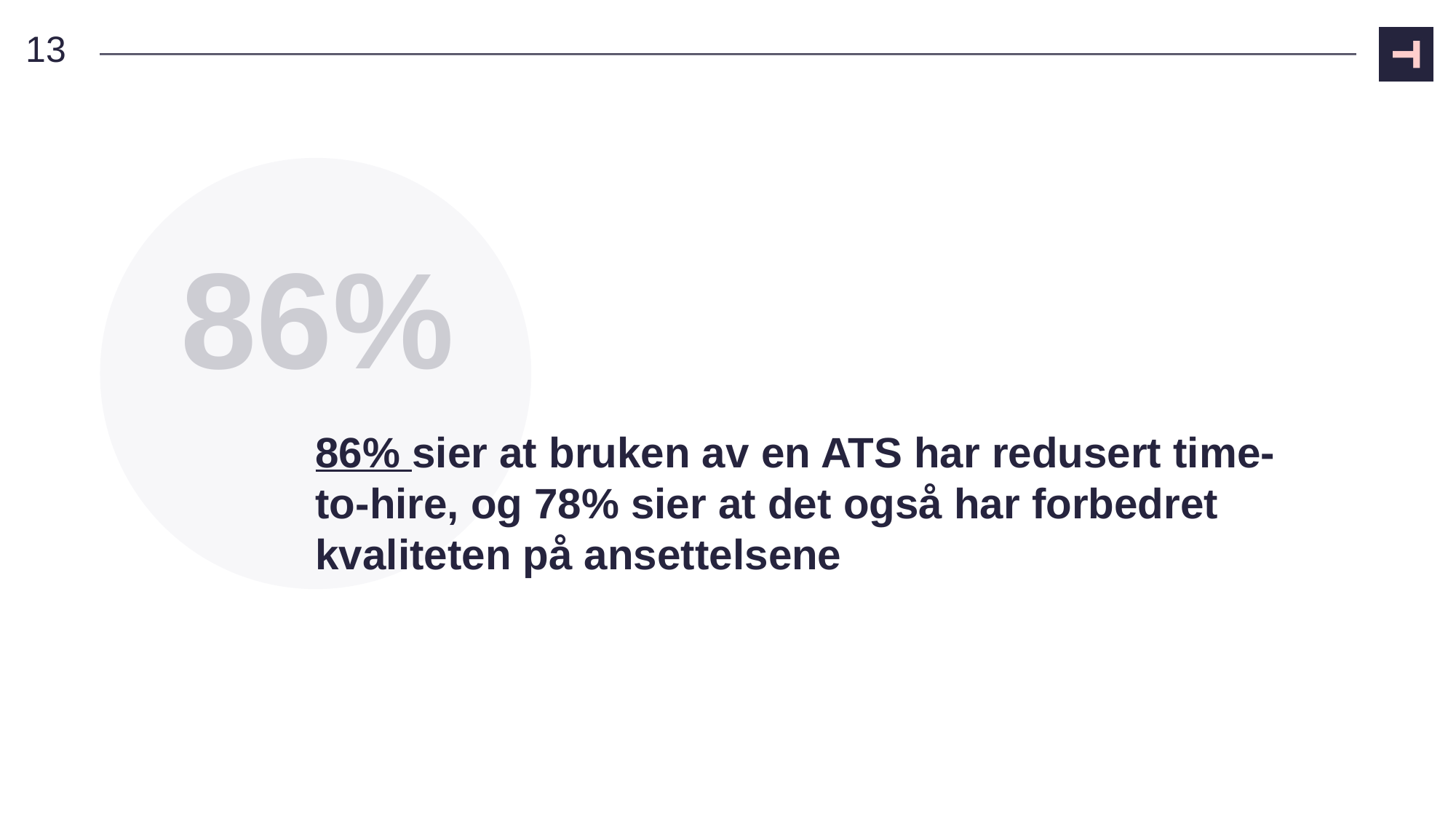

13

86%
# 86% sier at bruken av en ATS har redusert time-to-hire, og 78% sier at det også har forbedret kvaliteten på ansettelsene